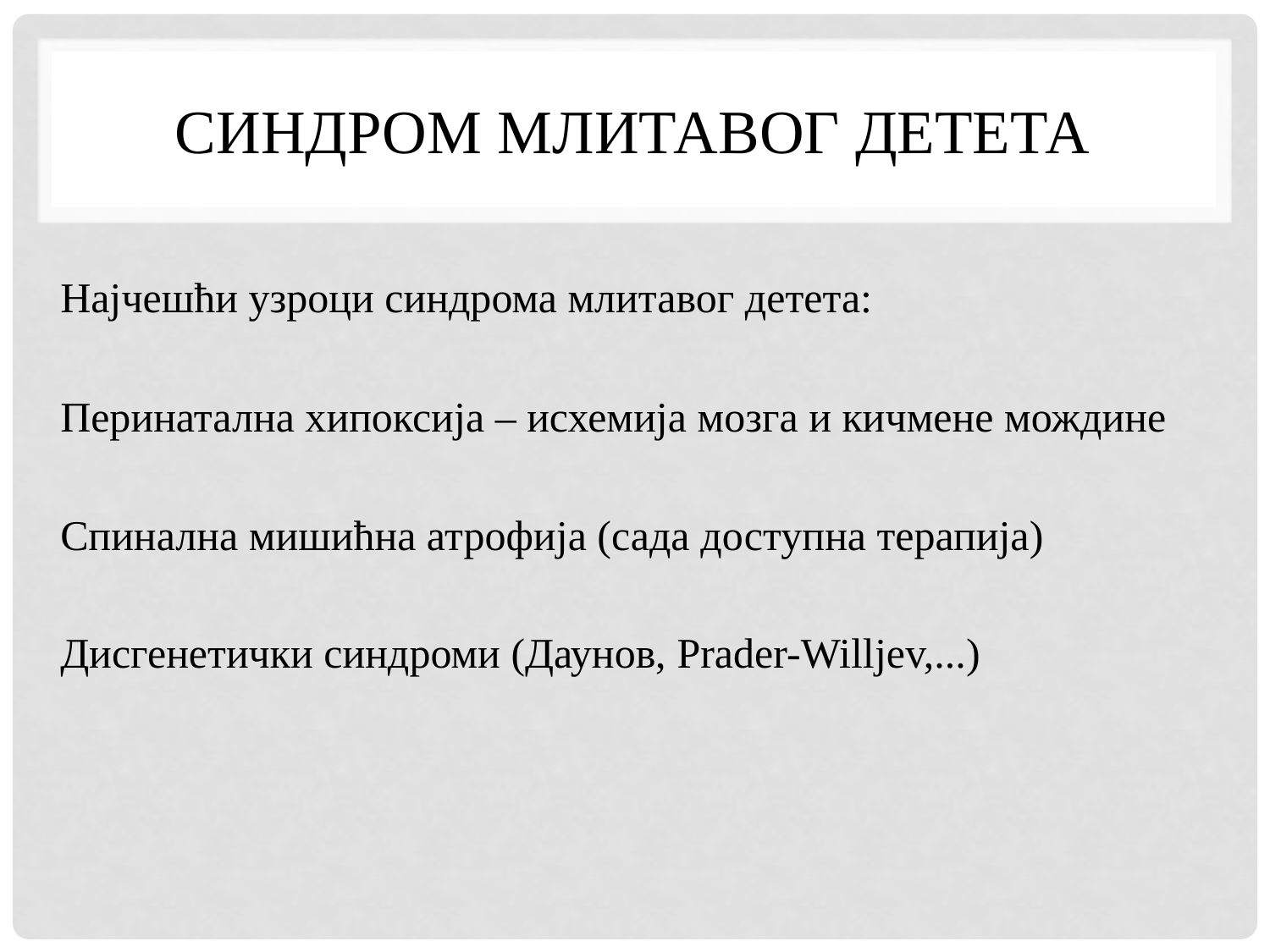

# Синдром млитавог детета
Најчешћи узроци синдрома млитавог детета:

Перинатална хипоксија – исхемија мозга и кичмене мождине

Спинална мишићна атрофија (сада доступна терапија)

Дисгенетички синдроми (Даунов, Prader-Willjev,...)